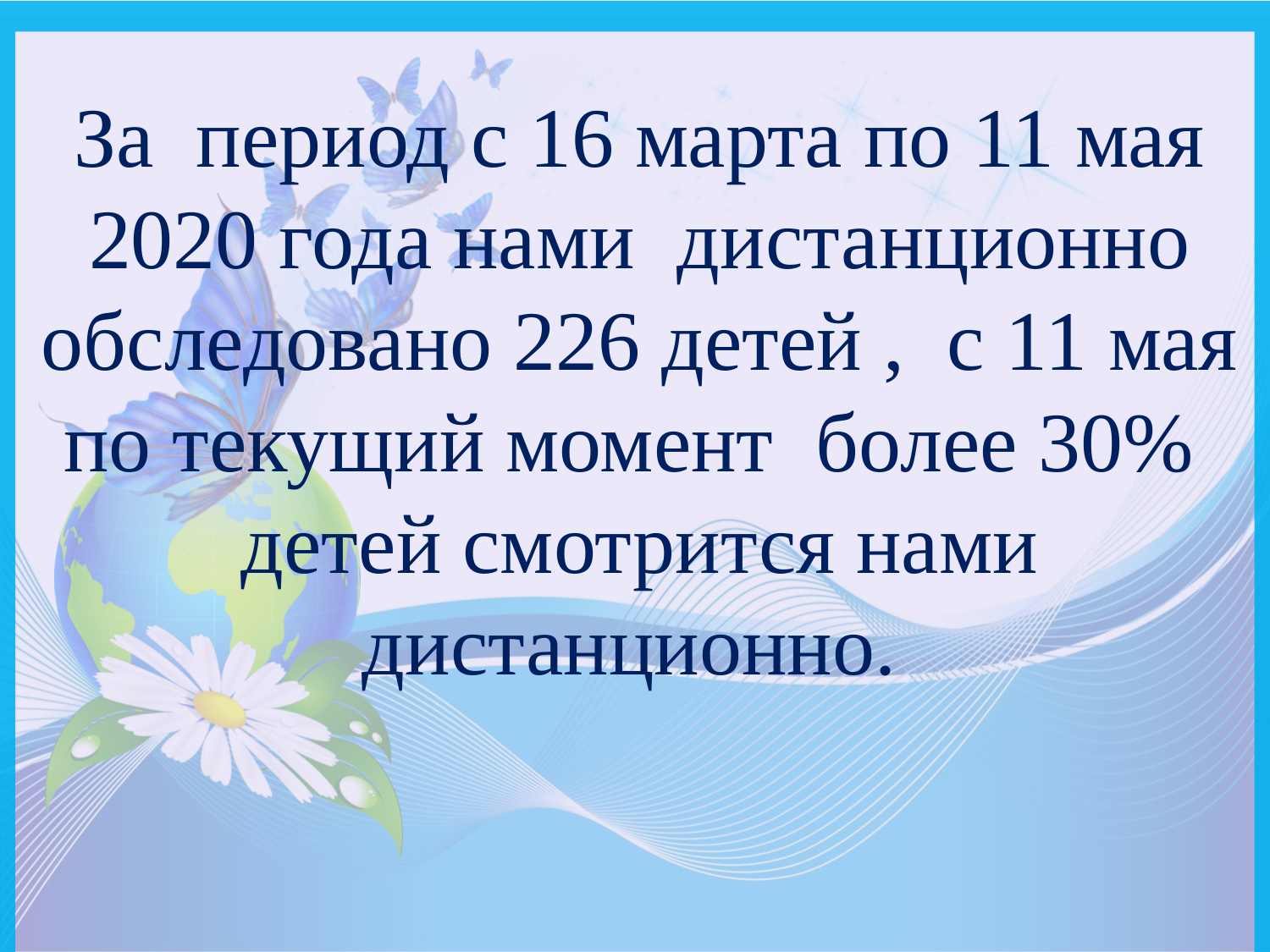

За  период с 16 марта по 11 мая 2020 года нами  дистанционно обследовано 226 детей ,  с 11 мая по текущий момент  более 30%  детей смотрится нами дистанционно.